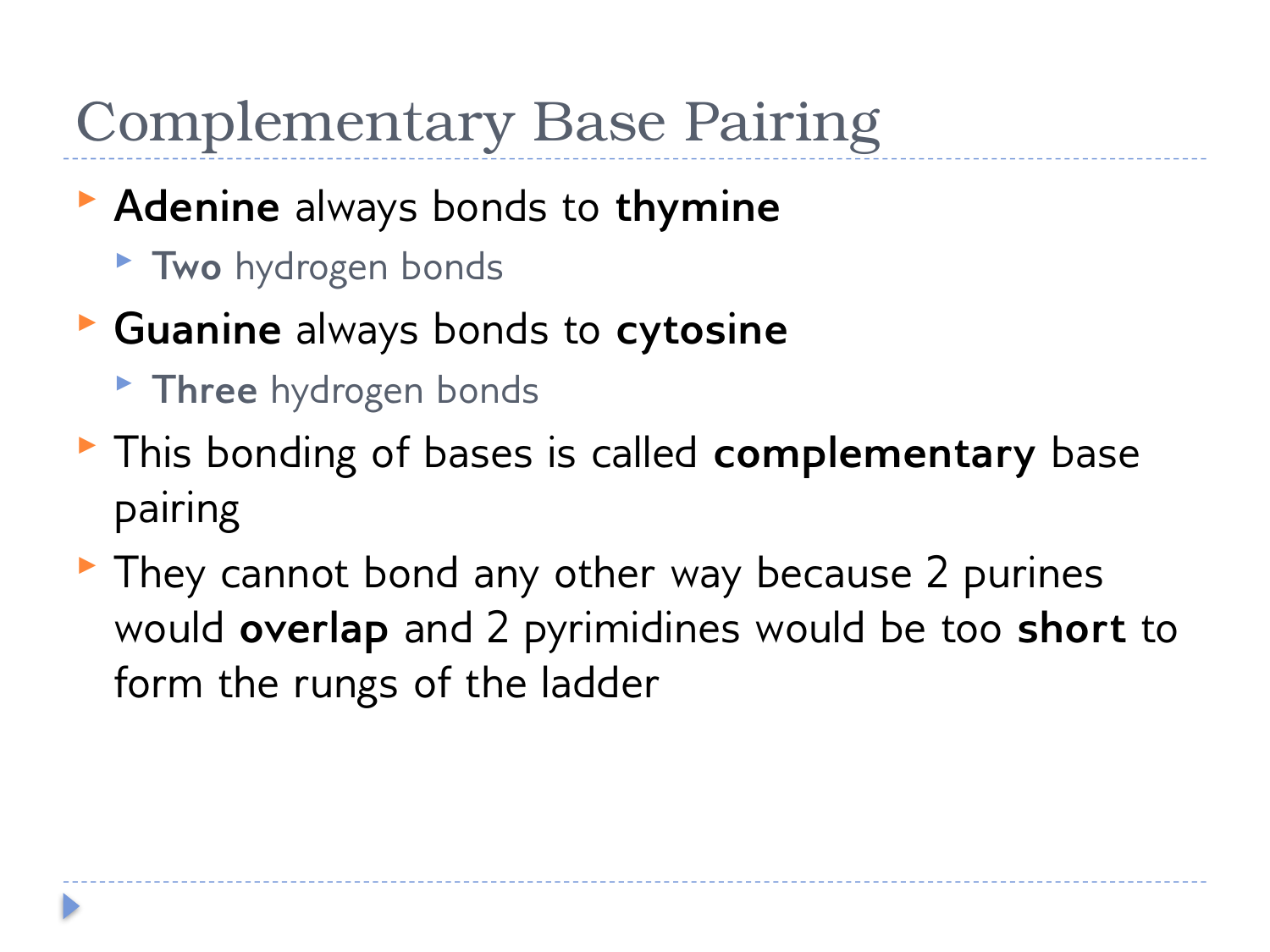

# Complementary Base Pairing
Adenine always bonds to thymine
Two hydrogen bonds
Guanine always bonds to cytosine
Three hydrogen bonds
This bonding of bases is called complementary base pairing
They cannot bond any other way because 2 purines would overlap and 2 pyrimidines would be too short to form the rungs of the ladder